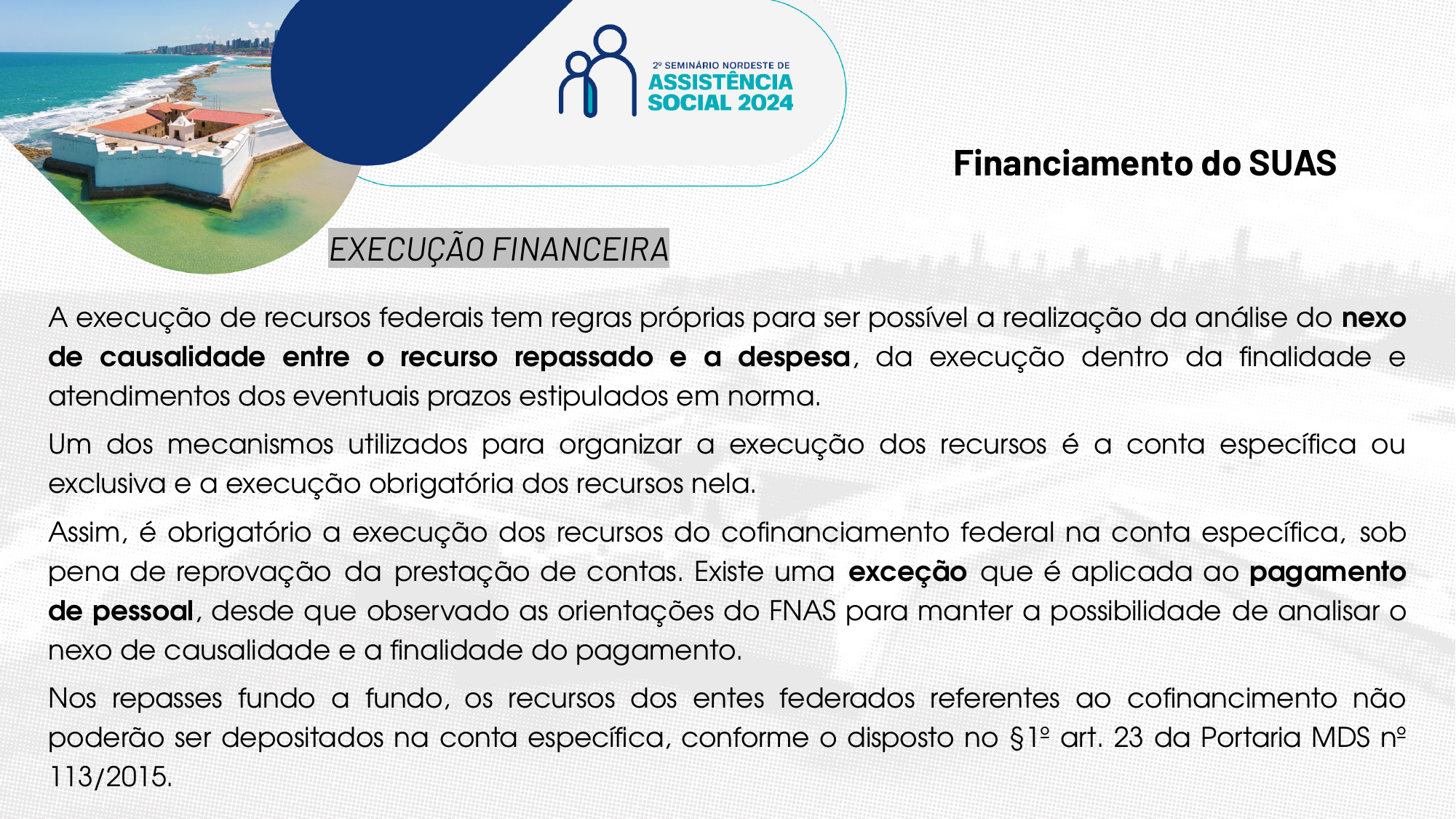

Financiamento do SUAS
EXECUÇÃO FINANCEIRA

A execução de recursos federais tem regras próprias para ser possível a realização da análise do nexo de causalidade entre o recurso repassado e a despesa, da execução dentro da finalidade e atendimentos dos eventuais prazos estipulados em norma.
Um dos mecanismos utilizados para organizar a execução dos recursos é a conta específica ou exclusiva e a execução obrigatória dos recursos nela.
Assim, é obrigatório a execução dos recursos do cofinanciamento federal na conta específica, sob pena de reprovação da prestação de contas. Existe uma exceção que é aplicada ao pagamento de pessoal, desde que observado as orientações do FNAS para manter a possibilidade de analisar o nexo de causalidade e a finalidade do pagamento.
Nos repasses fundo a fundo, os recursos dos entes federados referentes ao cofinancimento não poderão ser depositados na conta específica, conforme o disposto no §1º art. 23 da Portaria MDS nº 113/2015.